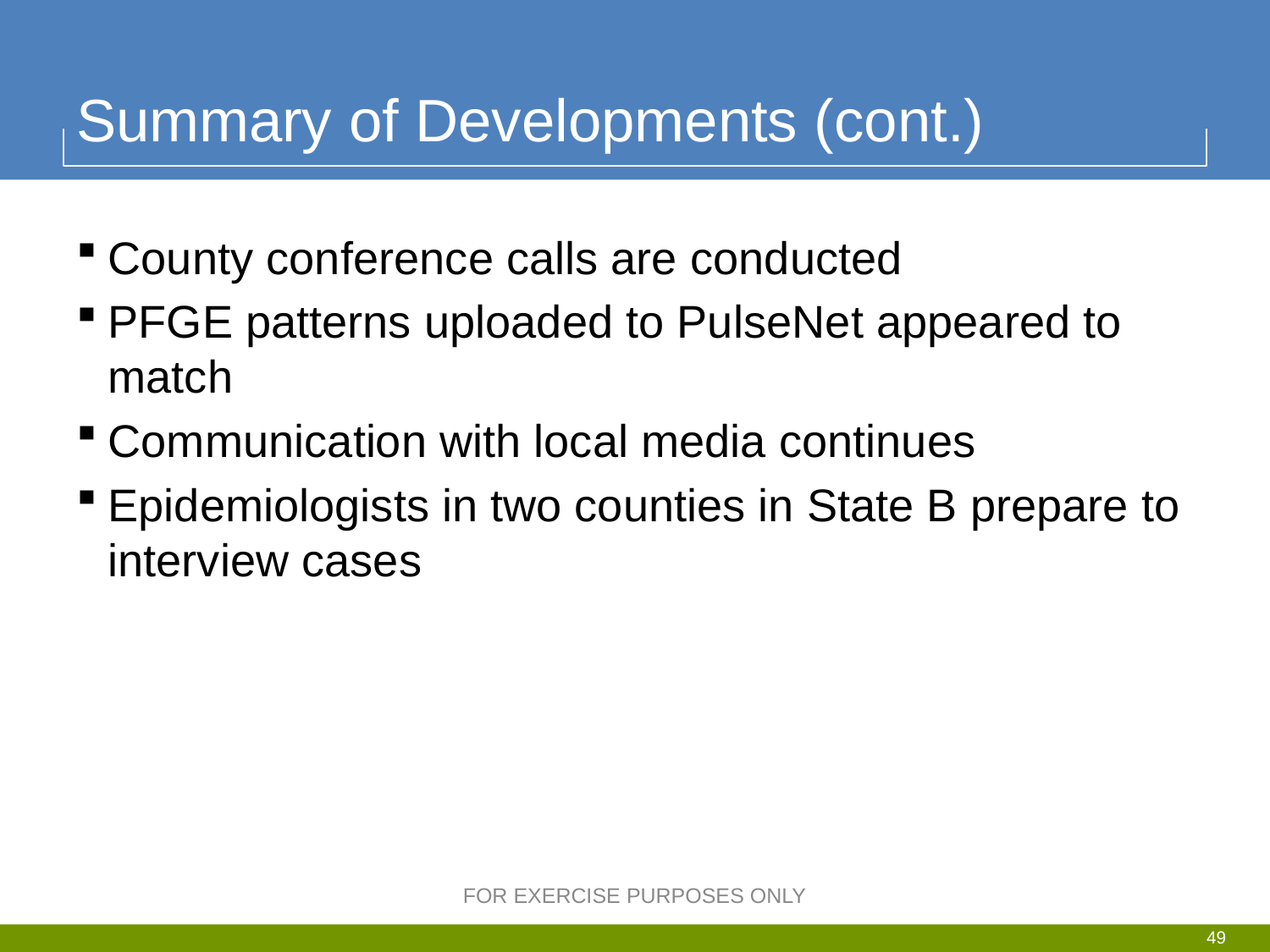

# Summary of Developments (cont.)
County conference calls are conducted
PFGE patterns uploaded to PulseNet appeared to match
Communication with local media continues
Epidemiologists in two counties in State B prepare to interview cases
FOR EXERCISE PURPOSES ONLY